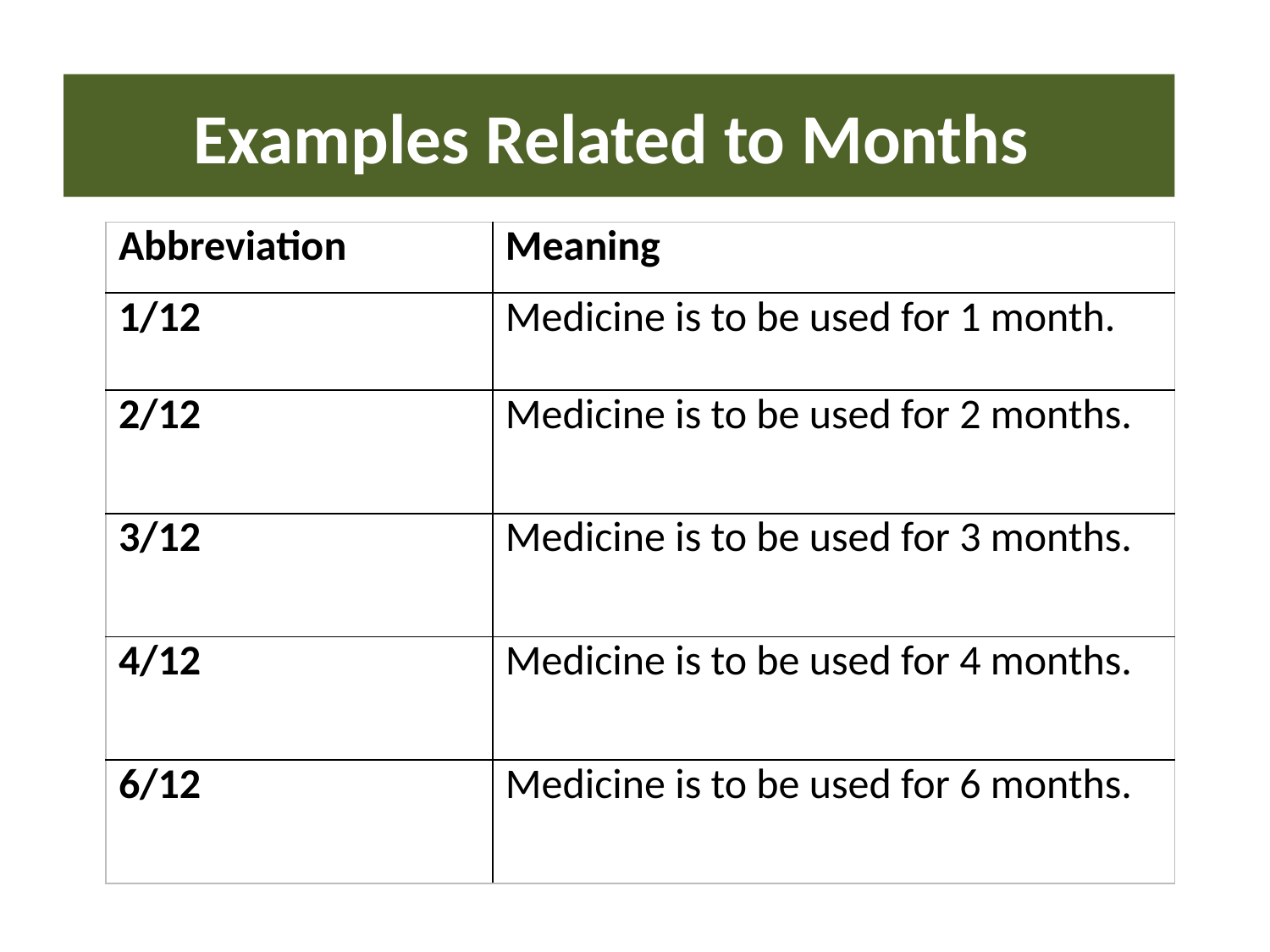

# Examples Related to Months
| Abbreviation | Meaning |
| --- | --- |
| 1/12 | Medicine is to be used for 1 month. |
| 2/12 | Medicine is to be used for 2 months. |
| 3/12 | Medicine is to be used for 3 months. |
| 4/12 | Medicine is to be used for 4 months. |
| 6/12 | Medicine is to be used for 6 months. |